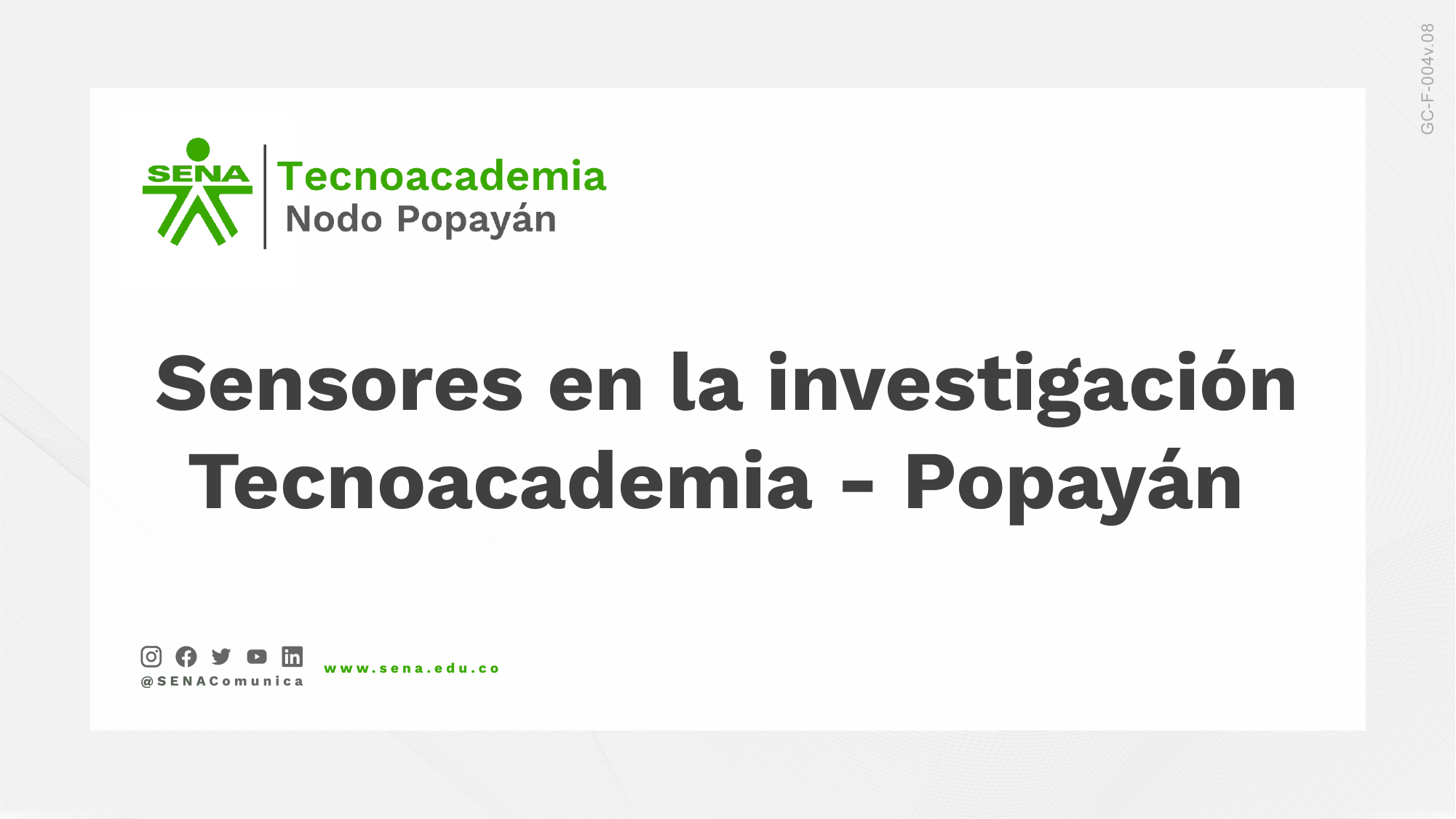

Sensores en la investigación
Tecnoacademia - Popayán